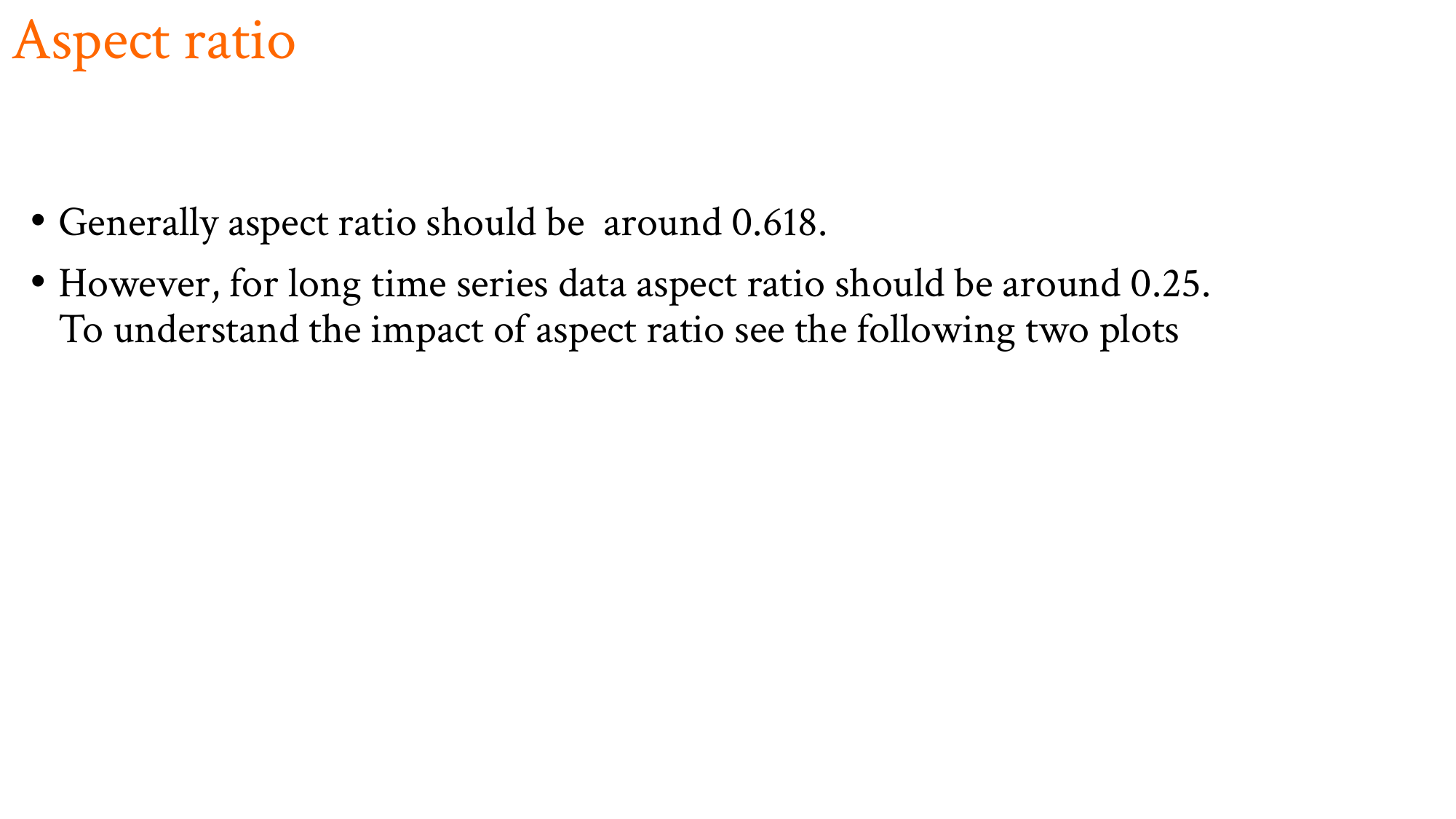

# Aspect ratio
Generally aspect ratio should be  around 0.618.
However, for long time series data aspect ratio should be around 0.25. To understand the impact of aspect ratio see the following two plots